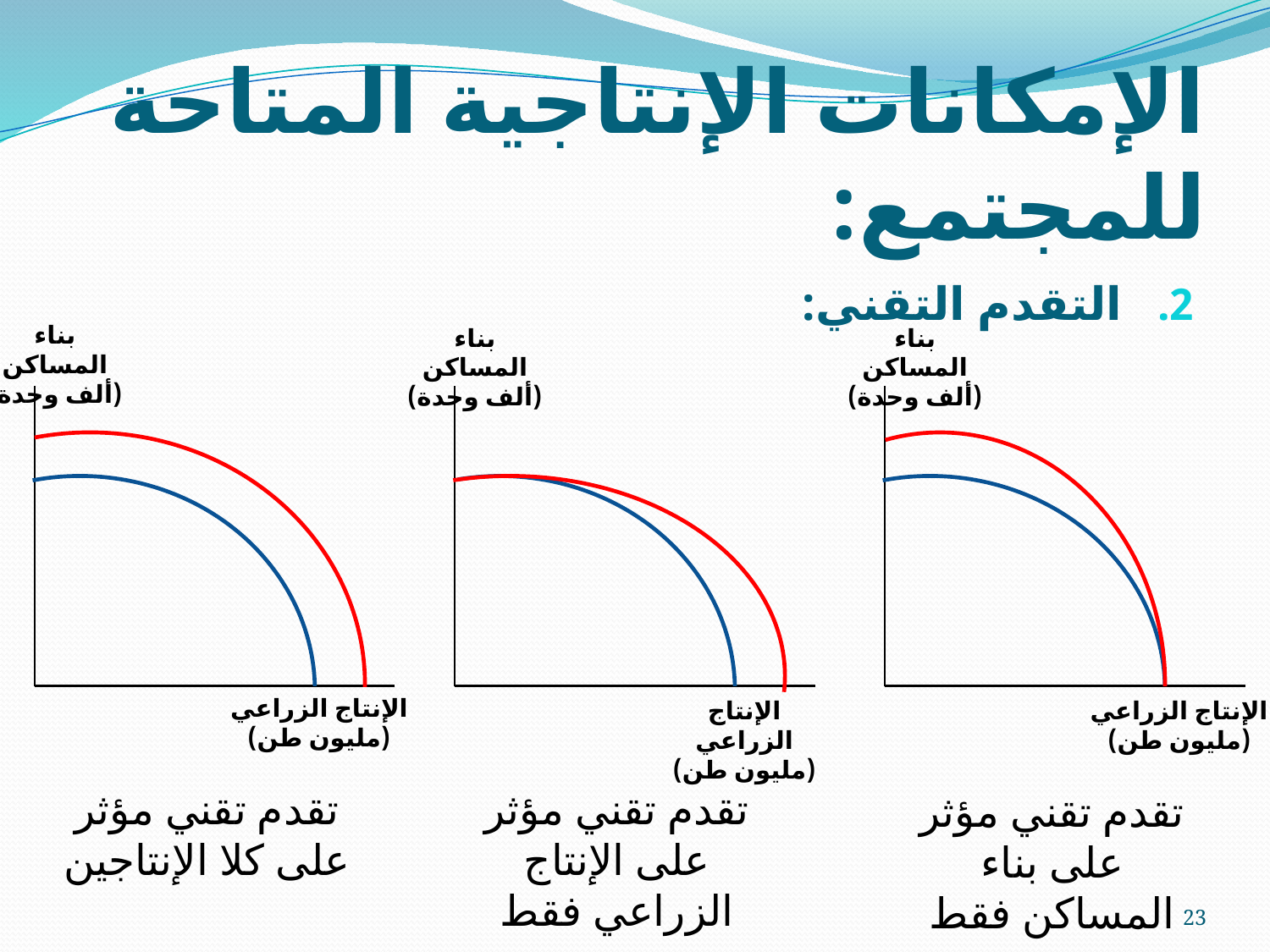

# الإمكانات الإنتاجية المتاحة للمجتمع:
التقدم التقني:

بناء المساكن (ألف وحدة)
بناء المساكن (ألف وحدة)
بناء المساكن (ألف وحدة)

الإنتاج الزراعي (مليون طن)
الإنتاج الزراعي (مليون طن)
الإنتاج الزراعي (مليون طن)
تقدم تقني مؤثر على الإنتاج الزراعي فقط
تقدم تقني مؤثر على كلا الإنتاجين
تقدم تقني مؤثر على بناء المساكن فقط
23